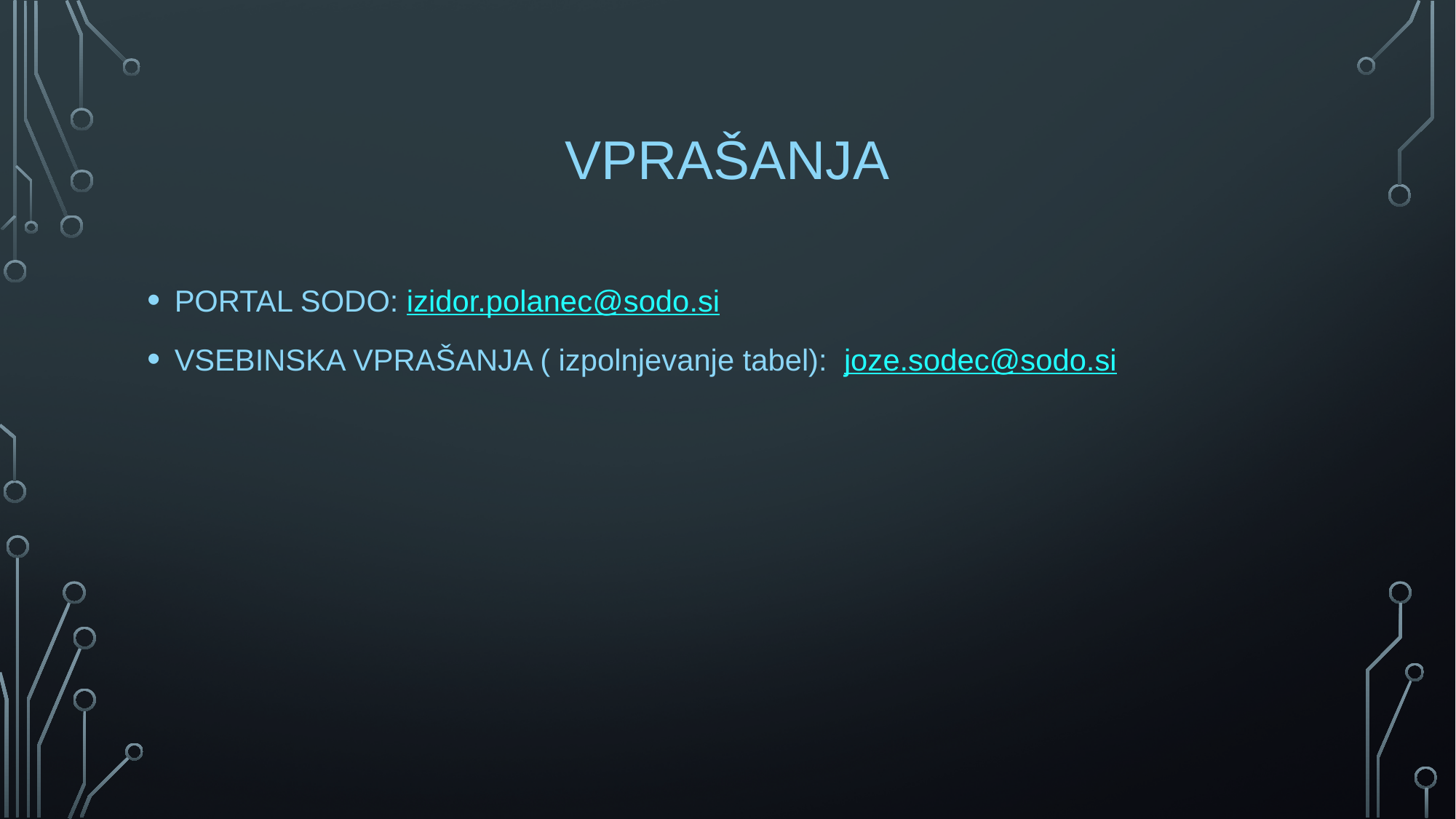

# VPRAŠANJA
PORTAL SODO: izidor.polanec@sodo.si
VSEBINSKA VPRAŠANJA ( izpolnjevanje tabel):  joze.sodec@sodo.si